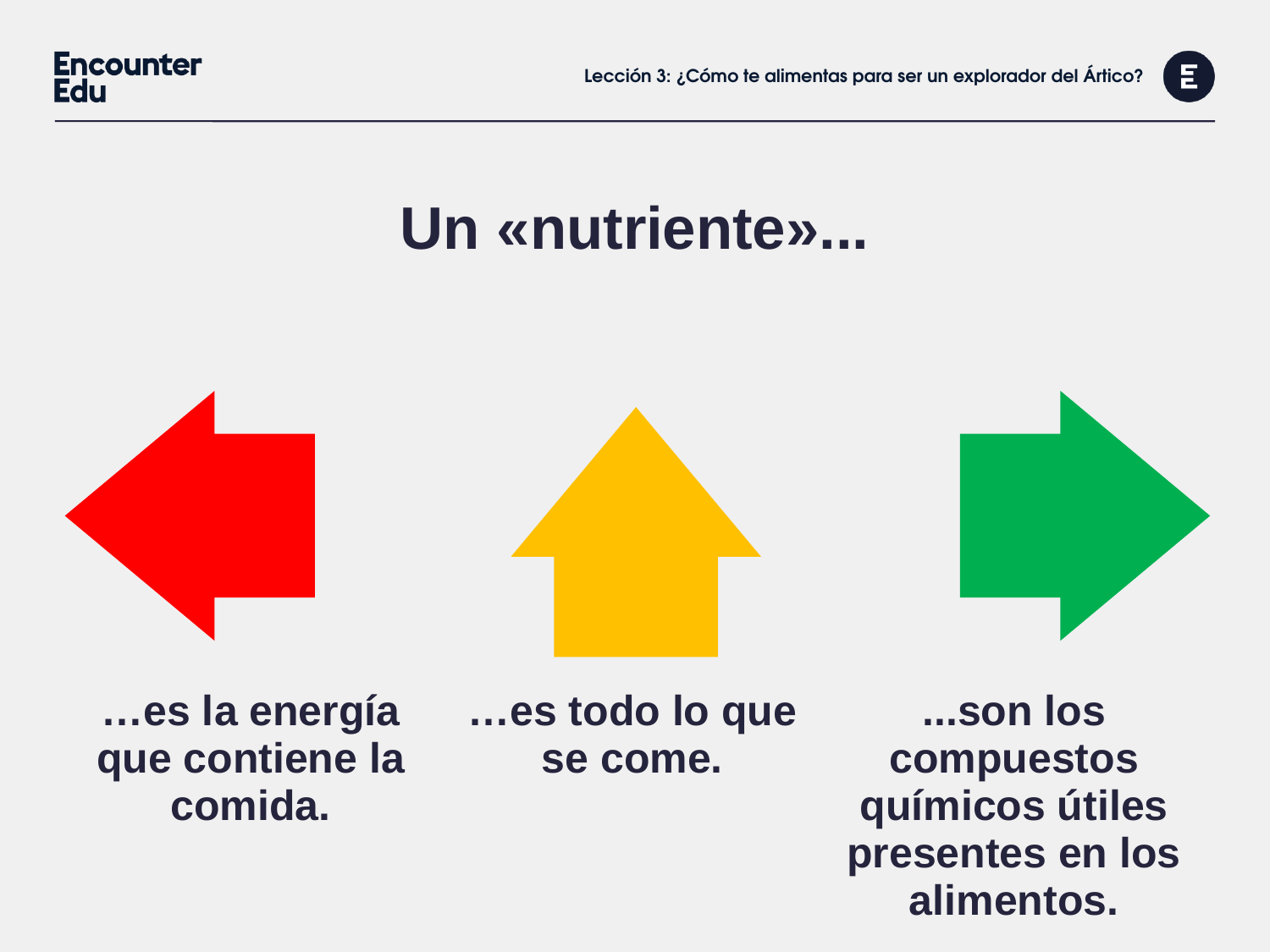

# Lección 3: ¿Cómo te alimentas para ser un explorador del Ártico?
Un «nutriente»...

| …es la energía que contiene la comida. | …es todo lo que se come. | ...son los compuestos químicos útiles presentes en los alimentos. |
| --- | --- | --- |